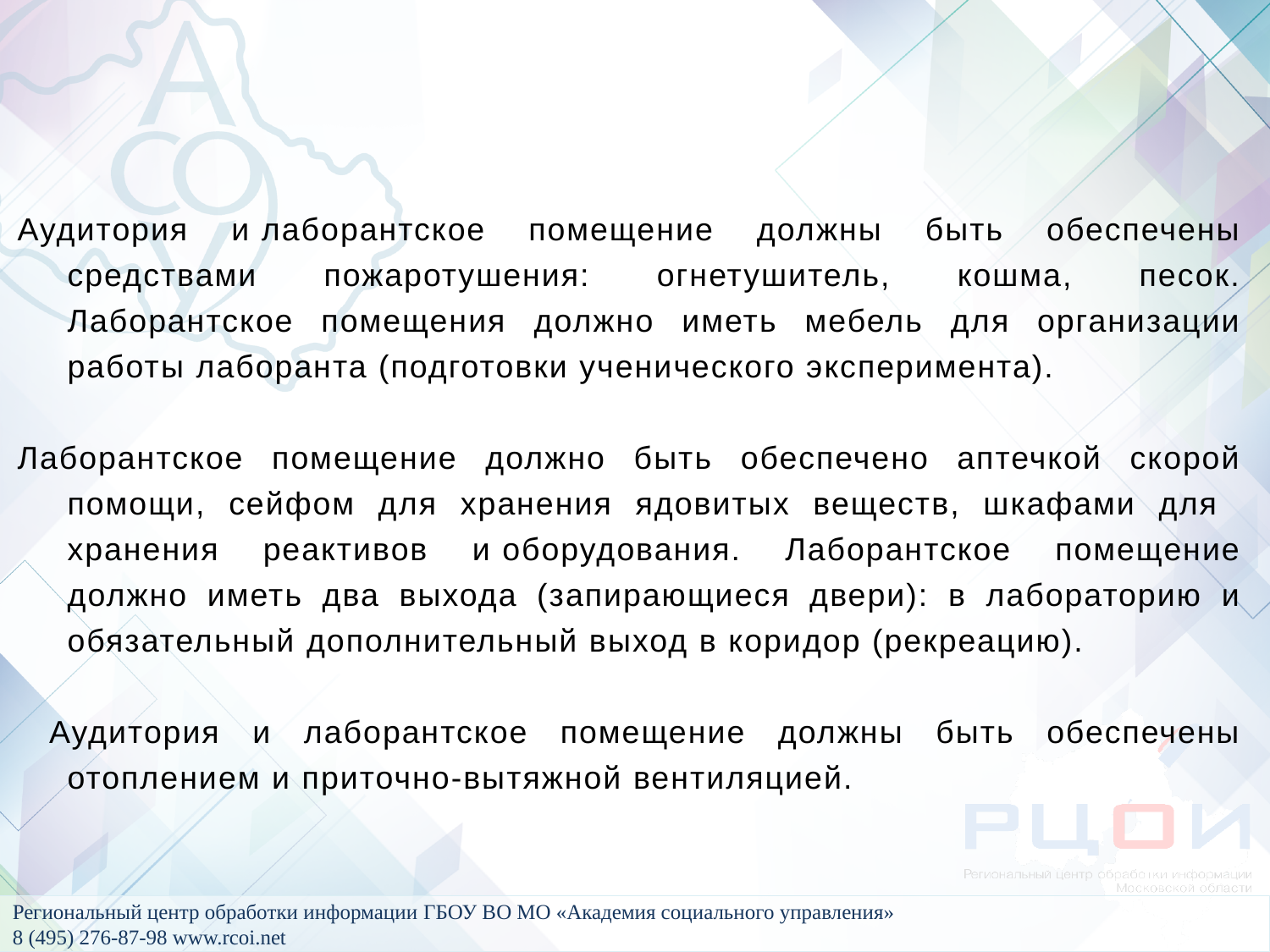

Аудитория и лаборантское помещение должны быть обеспечены средствами пожаротушения: огнетушитель, кошма, песок. Лаборантское помещения должно иметь мебель для организации работы лаборанта (подготовки ученического эксперимента).

Лаборантское помещение должно быть обеспечено аптечкой скорой помощи, сейфом для хранения ядовитых веществ, шкафами для  хранения реактивов и оборудования. Лаборантское помещение должно иметь два выхода (запирающиеся двери): в лабораторию и обязательный дополнительный выход в коридор (рекреацию).

 Аудитория и лаборантское помещение должны быть обеспечены отоплением и приточно-вытяжной вентиляцией.